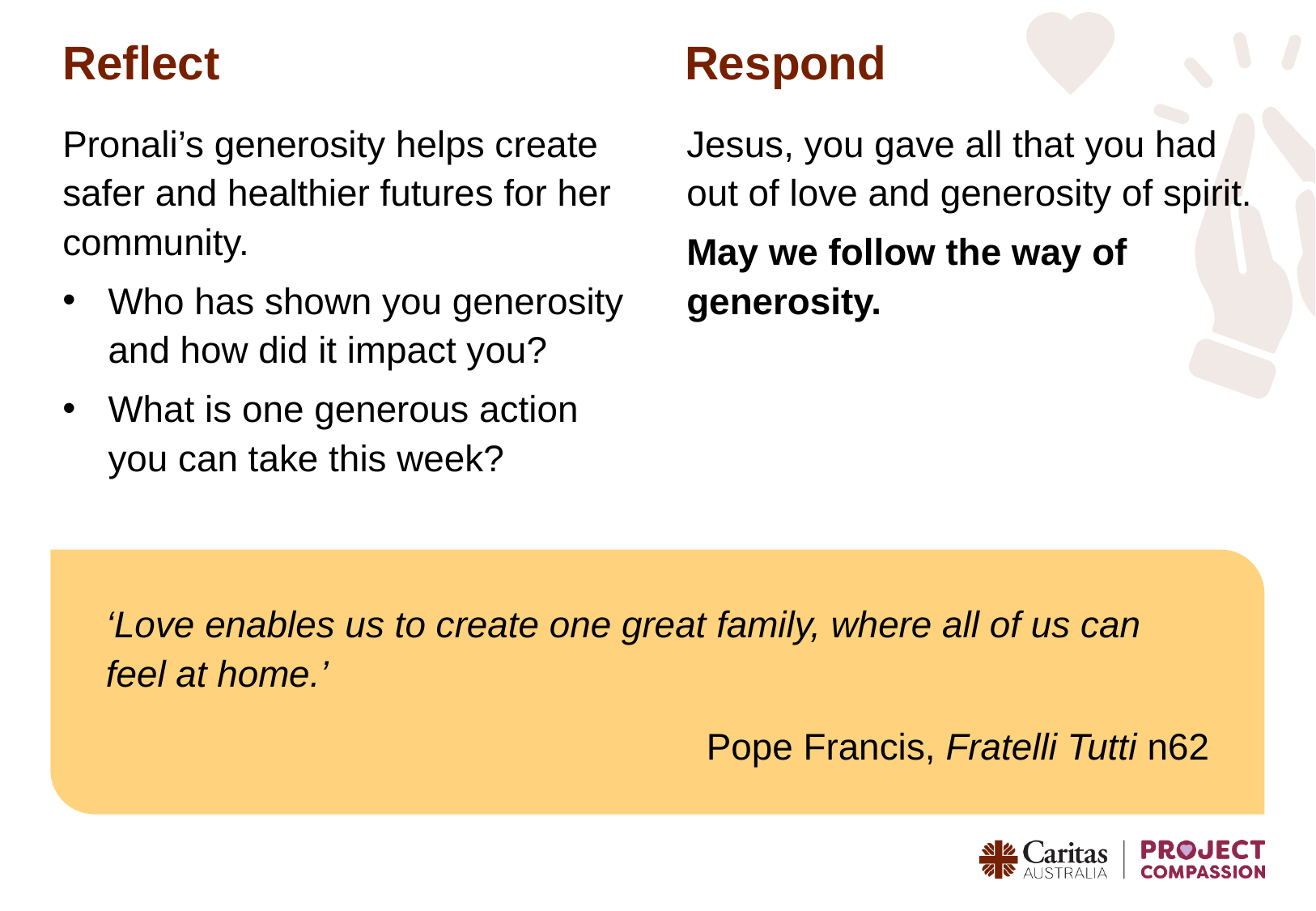

Reflect
Respond
Jesus, you gave all that you had out of love and generosity of spirit.
May we follow the way of generosity.

Pronali’s generosity helps create safer and healthier futures for her community.
Who has shown you generosity and how did it impact you?
What is one generous action you can take this week?
‘Love enables us to create one great family, where all of us can feel at home.’
Pope Francis, Fratelli Tutti n62